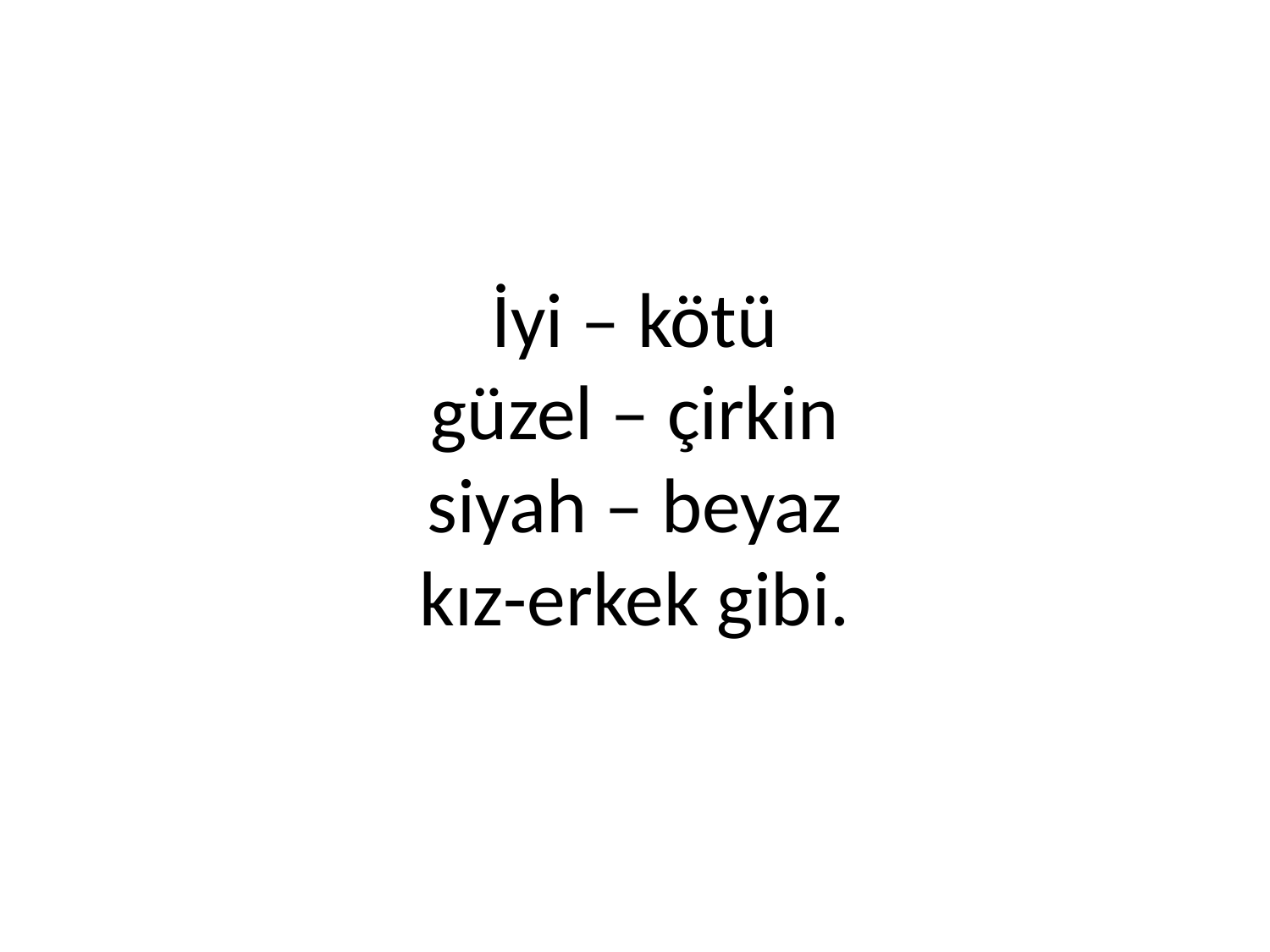

# İyi – kötü güzel – çirkin siyah – beyaz kız-erkek gibi.